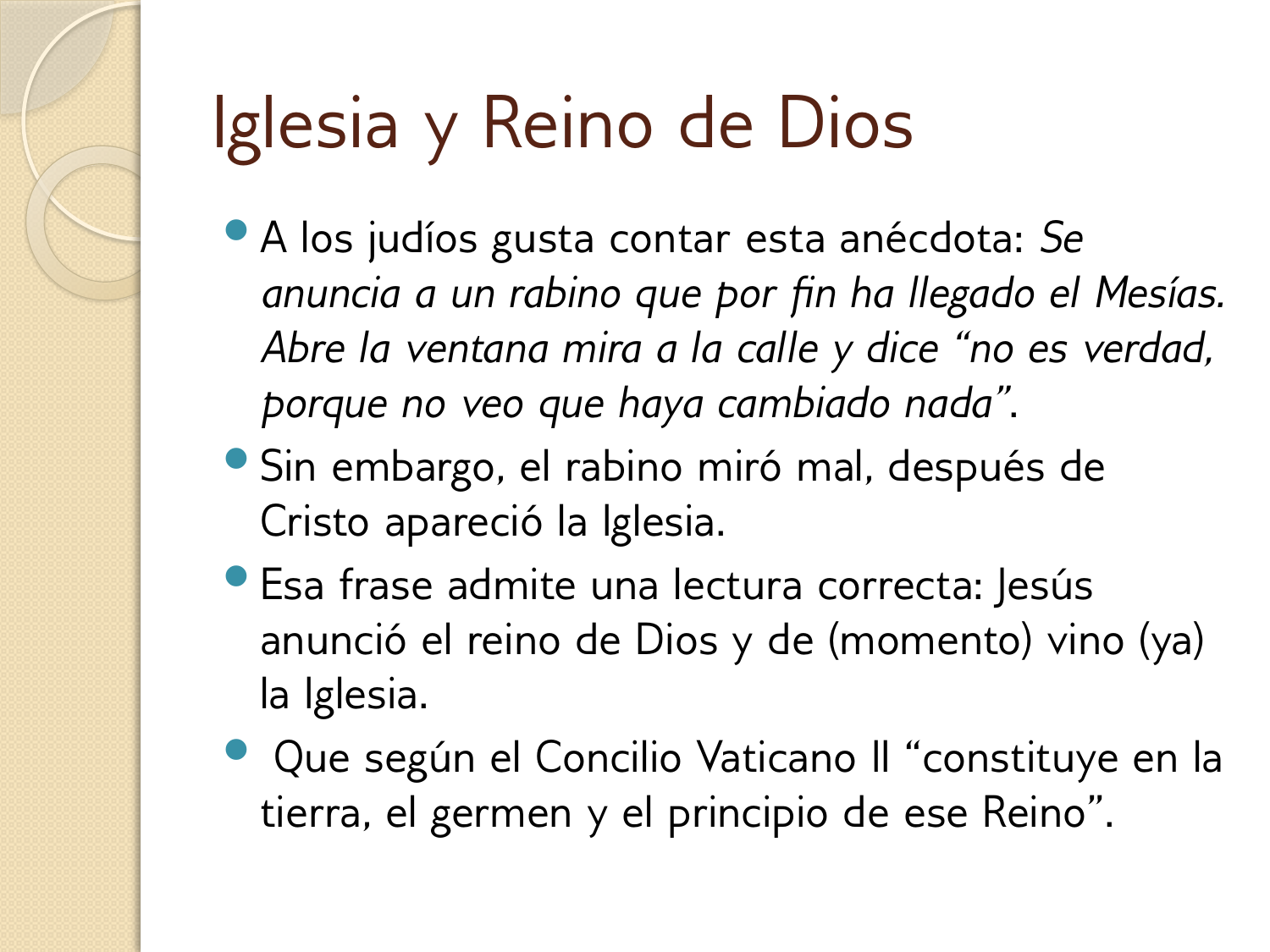

# Iglesia y Reino de Dios
A los judíos gusta contar esta anécdota: Se anuncia a un rabino que por fin ha llegado el Mesías. Abre la ventana mira a la calle y dice “no es verdad, porque no veo que haya cambiado nada”.
Sin embargo, el rabino miró mal, después de Cristo apareció la Iglesia.
Esa frase admite una lectura correcta: Jesús anunció el reino de Dios y de (momento) vino (ya) la Iglesia.
 Que según el Concilio Vaticano II “constituye en la tierra, el germen y el principio de ese Reino”.